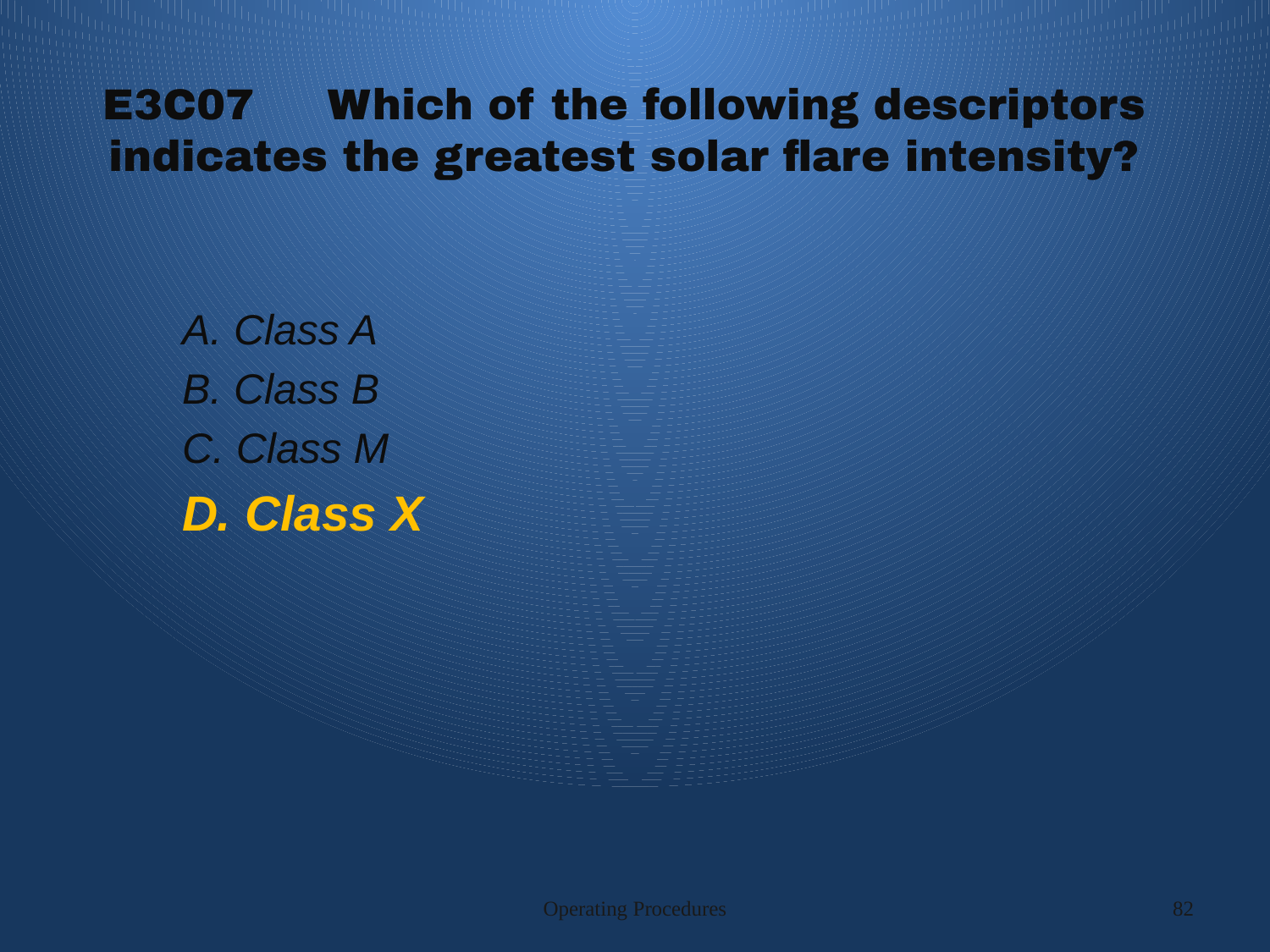

# E3C07     Which of the following descriptors indicates the greatest solar flare intensity?
A. Class A
B. Class B
C. Class M
D. Class X
Operating Procedures
82